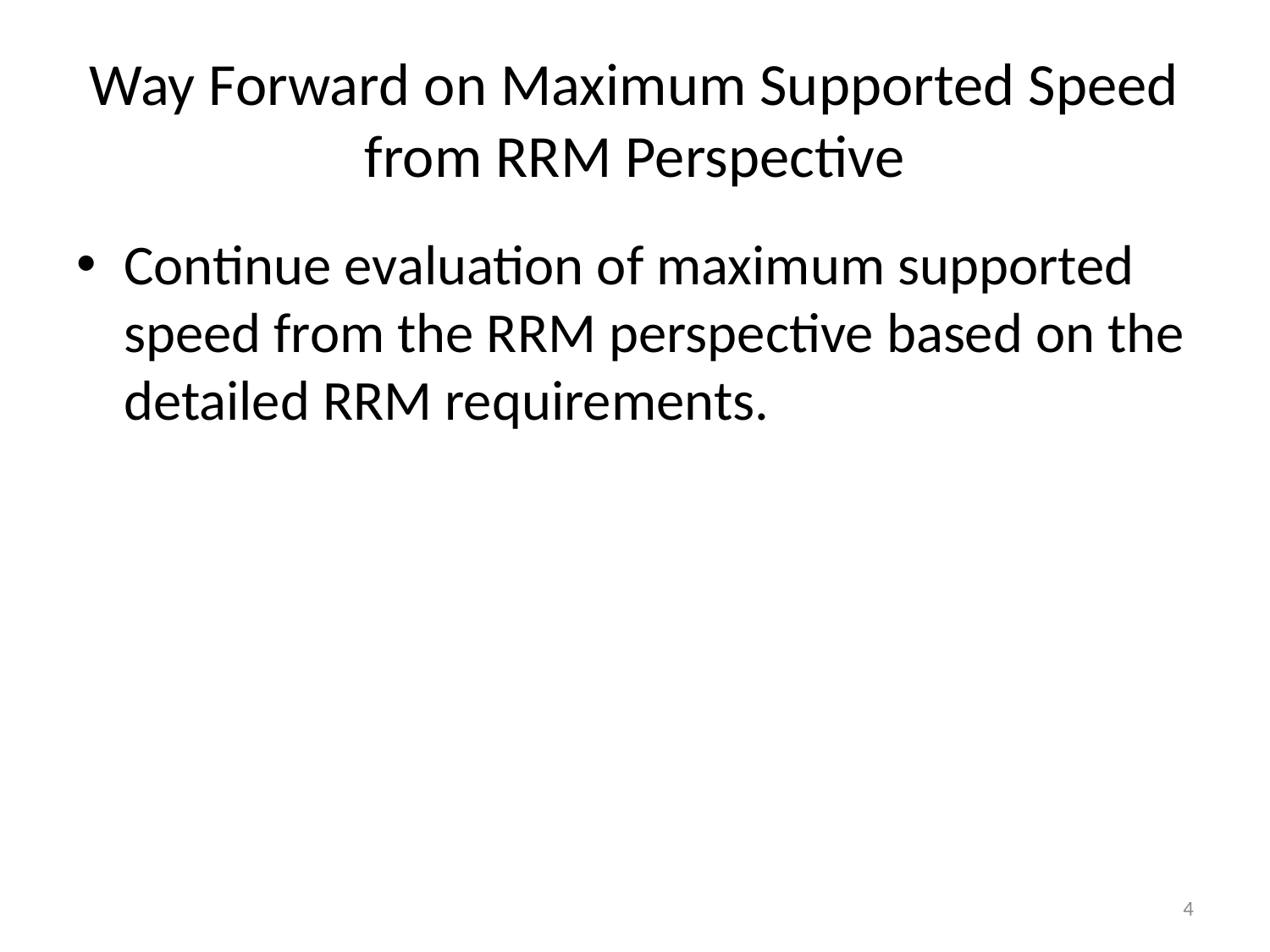

# Way Forward on Maximum Supported Speed from RRM Perspective
Continue evaluation of maximum supported speed from the RRM perspective based on the detailed RRM requirements.
4